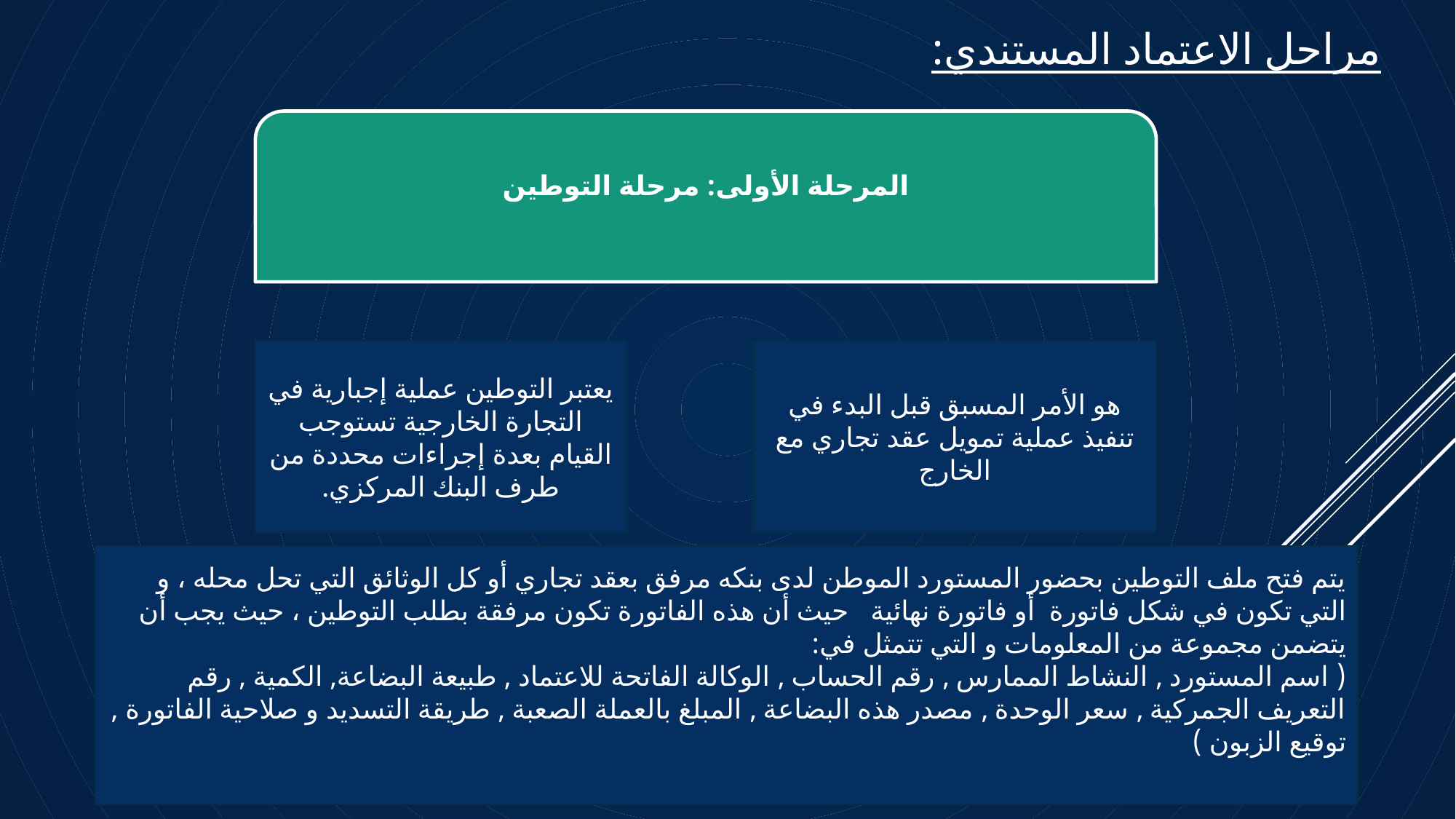

مراحل الاعتماد المستندي:
المرحلة الأولى: مرحلة التوطين
يعتبر التوطين عملية إجبارية في التجارة الخارجية تستوجب القيام بعدة إجراءات محددة من طرف البنك المركزي.
هو الأمر المسبق قبل البدء في تنفيذ عملية تمويل عقد تجاري مع الخارج
يتم فتح ملف التوطين بحضور المستورد الموطن لدى بنكه مرفق بعقد تجاري أو كل الوثائق التي تحل محله ، و التي تكون في شكل فاتورة  أو فاتورة نهائية   حيث أن هذه الفاتورة تكون مرفقة بطلب التوطين ، حيث يجب أن يتضمن مجموعة من المعلومات و التي تتمثل في:
( اسم المستورد , النشاط الممارس , رقم الحساب , الوكالة الفاتحة للاعتماد , طبيعة البضاعة, الكمية , رقم التعريف الجمركية , سعر الوحدة , مصدر هذه البضاعة , المبلغ بالعملة الصعبة , طريقة التسديد و صلاحية الفاتورة , توقيع الزبون )